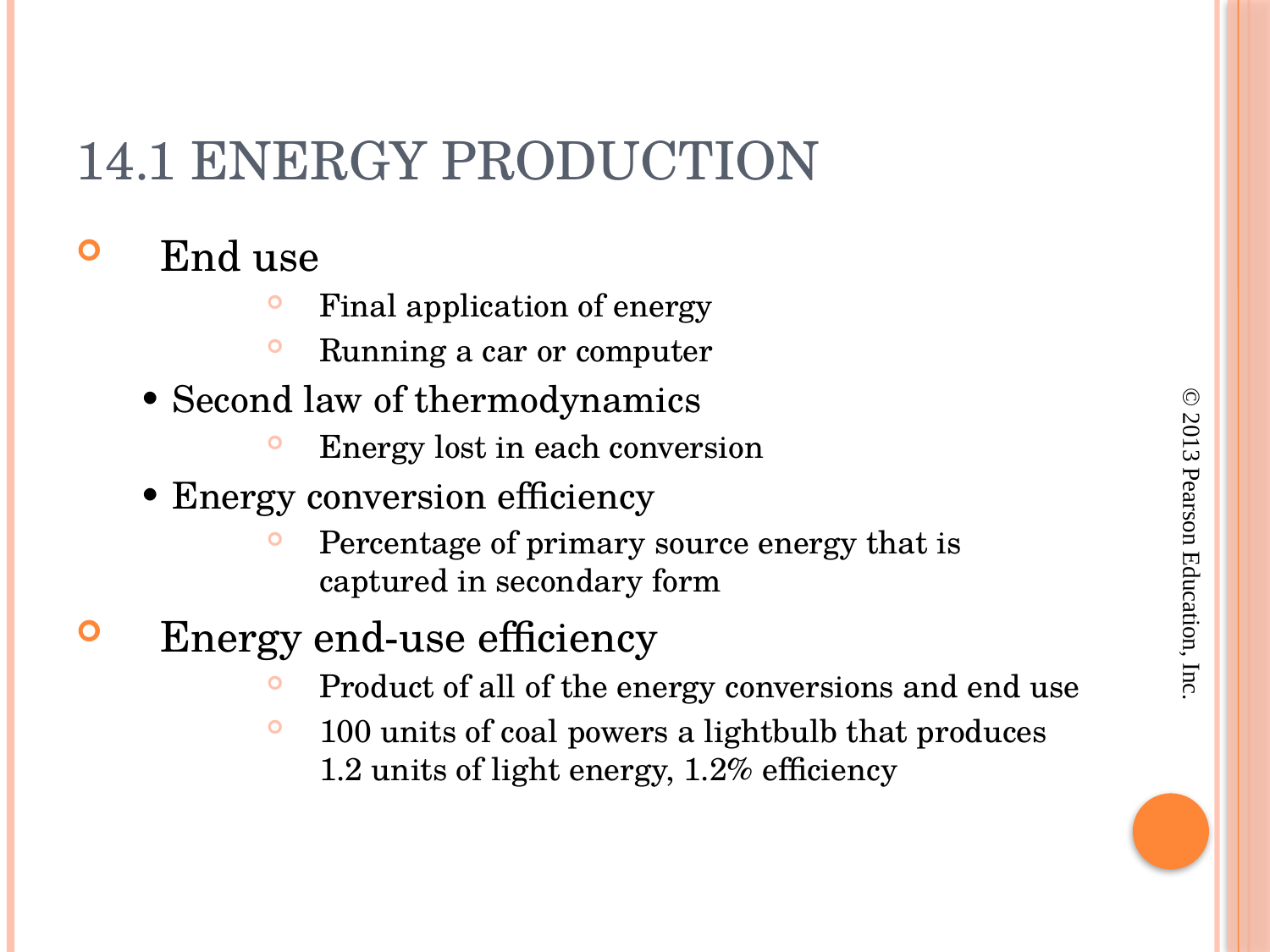

# 14.1 Energy Production
End use
Final application of energy
Running a car or computer
• Second law of thermodynamics
Energy lost in each conversion
• Energy conversion efficiency
Percentage of primary source energy that is captured in secondary form
Energy end-use efficiency
Product of all of the energy conversions and end use
100 units of coal powers a lightbulb that produces 1.2 units of light energy, 1.2% efficiency
© 2013 Pearson Education, Inc.